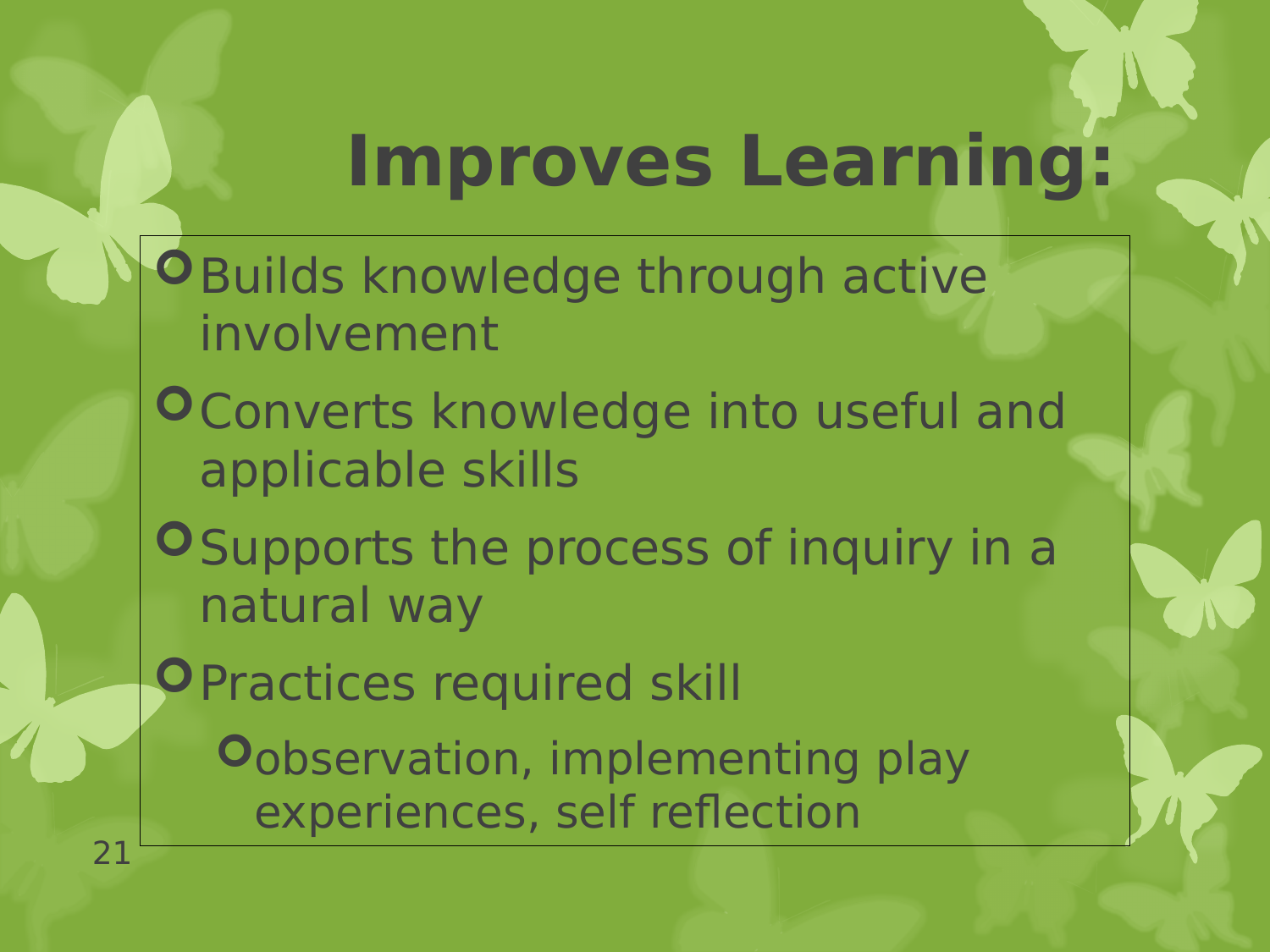

# Improves Learning:
Builds knowledge through active involvement
Converts knowledge into useful and applicable skills
Supports the process of inquiry in a natural way
Practices required skill
observation, implementing play experiences, self reflection
21